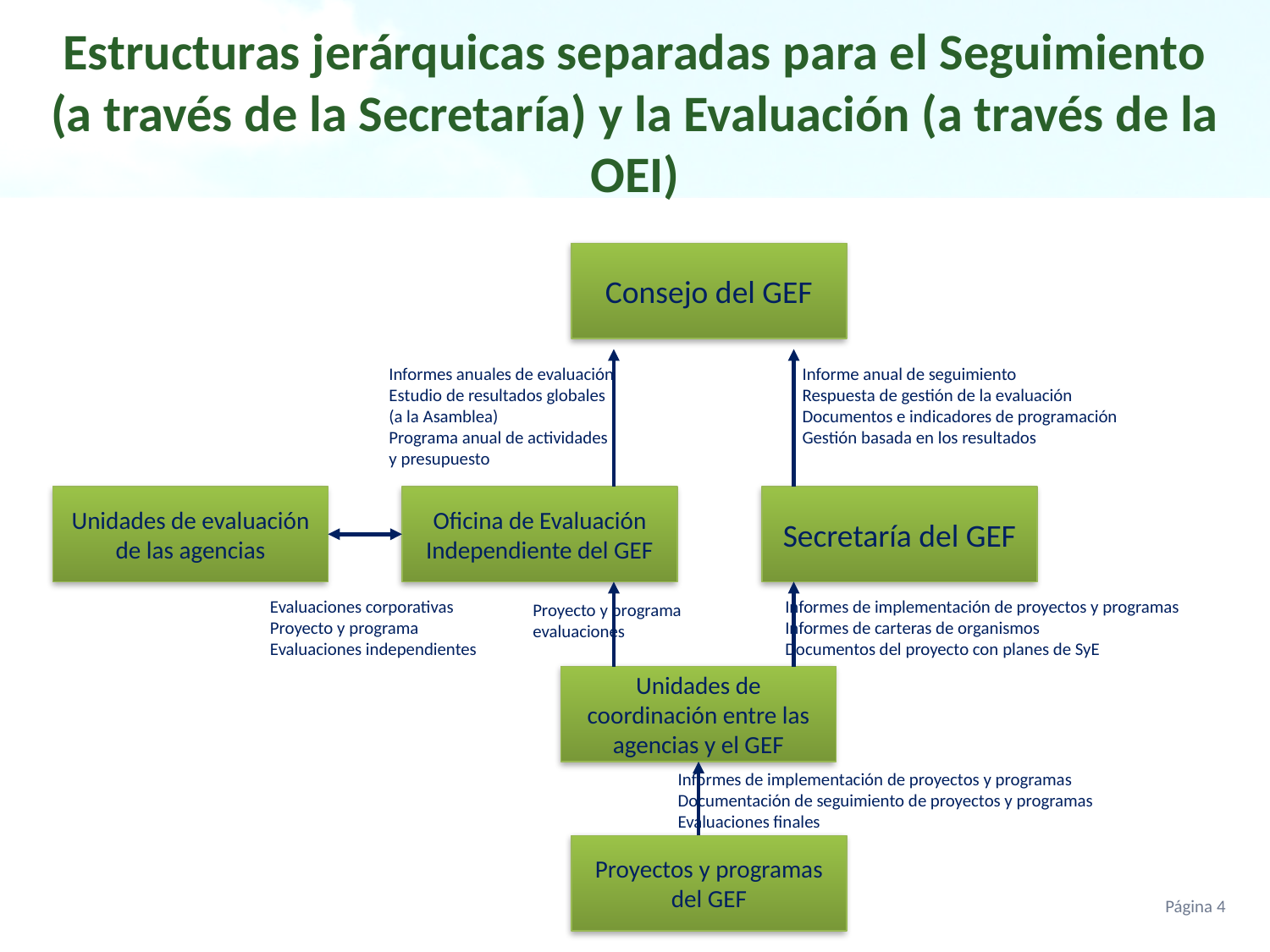

# Estructuras jerárquicas separadas para el Seguimiento (a través de la Secretaría) y la Evaluación (a través de la OEI)
Consejo del GEF
Informes anuales de evaluación
Estudio de resultados globales
(a la Asamblea)
Programa anual de actividades
y presupuesto
Informe anual de seguimiento
Respuesta de gestión de la evaluación
Documentos e indicadores de programación
Gestión basada en los resultados
Unidades de evaluación de las agencias
Oficina de Evaluación Independiente del GEF
Secretaría del GEF
Informes de implementación de proyectos y programas
Informes de carteras de organismos
Documentos del proyecto con planes de SyE
Evaluaciones corporativas
Proyecto y programa
Evaluaciones independientes
Proyecto y programa
evaluaciones
Unidades de coordinación entre las agencias y el GEF
Informes de implementación de proyectos y programas
Documentación de seguimiento de proyectos y programas
Evaluaciones finales
Proyectos y programas del GEF